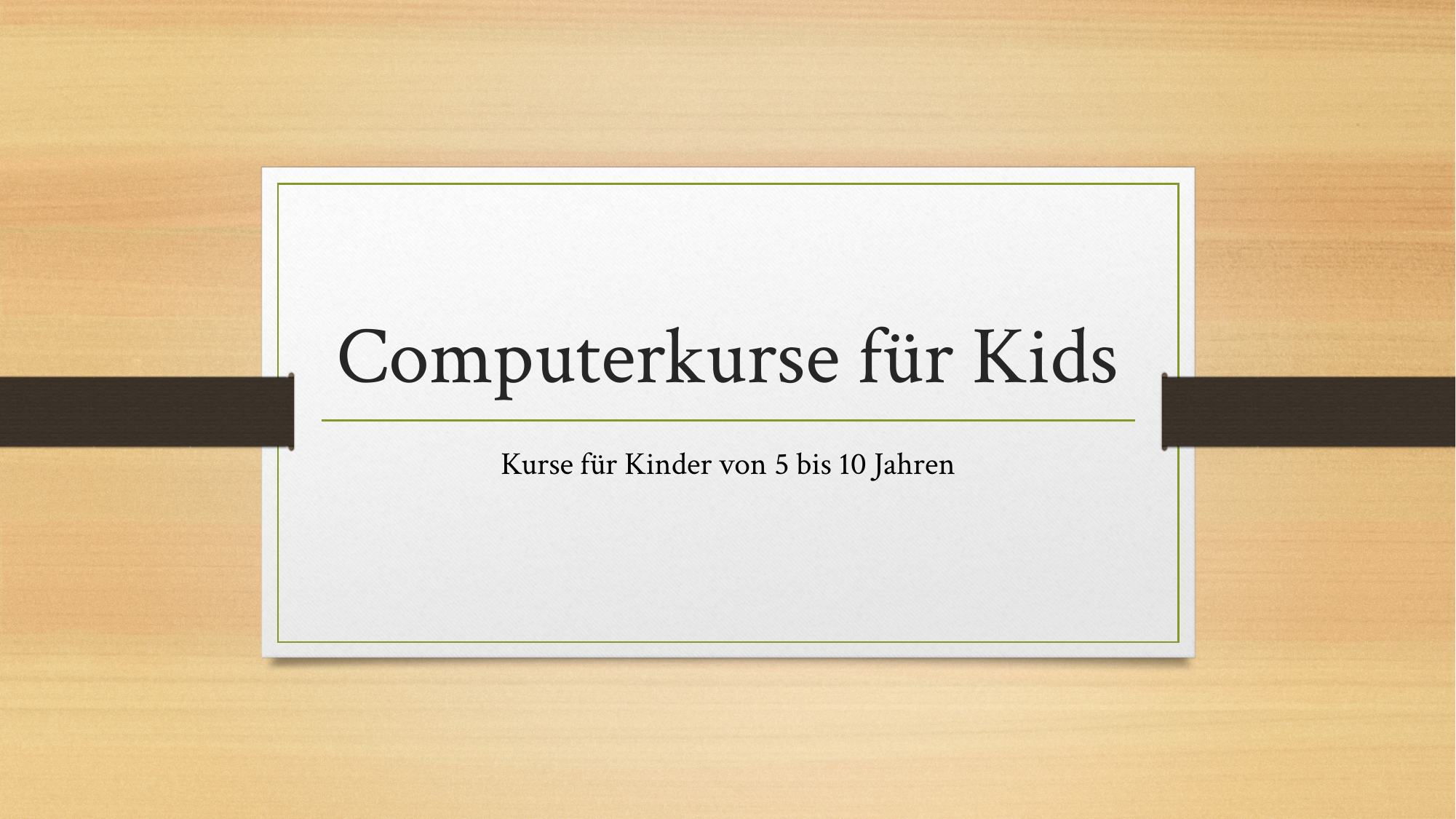

# Computerkurse für Kids
Kurse für Kinder von 5 bis 10 Jahren